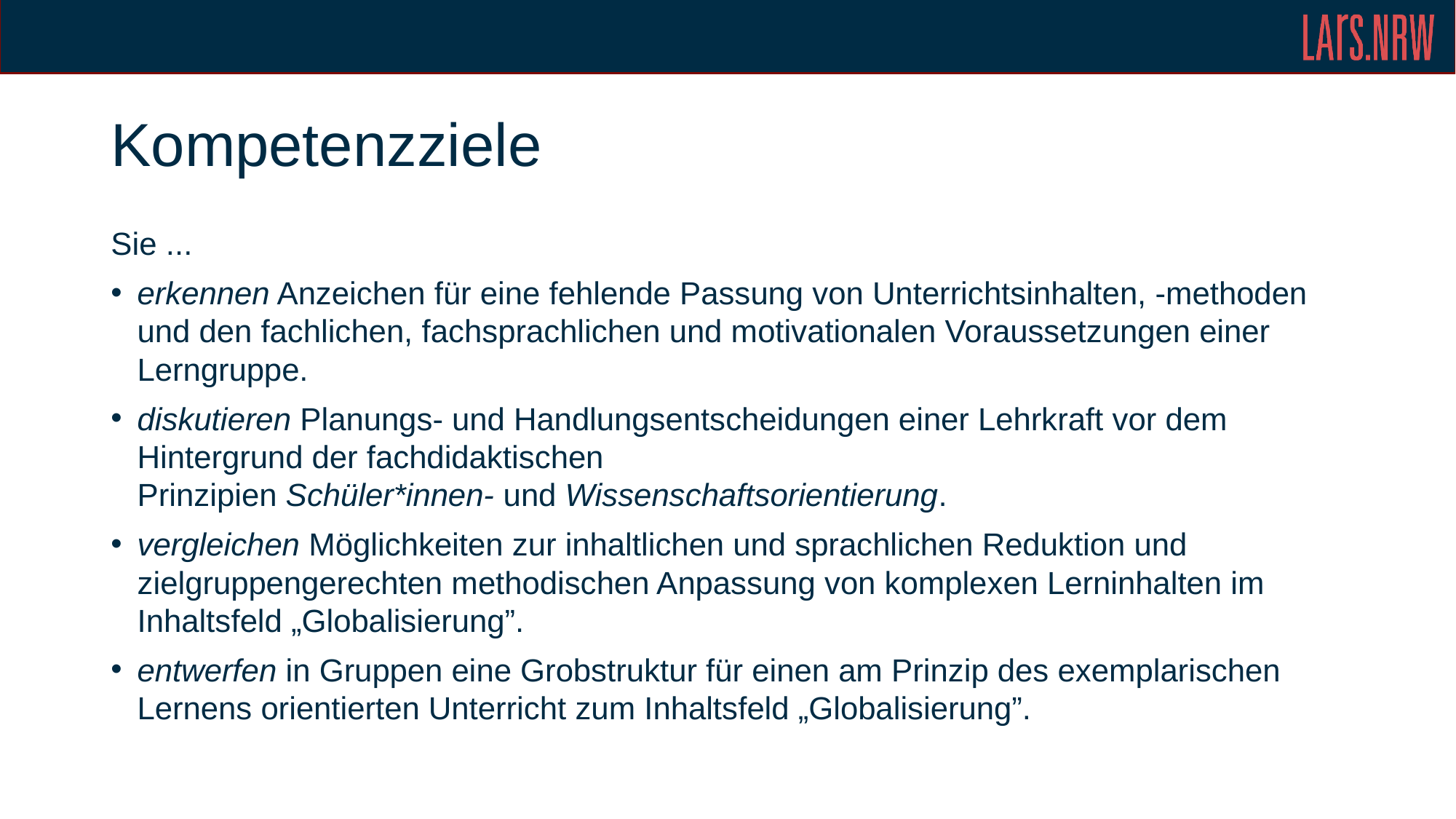

# Kompetenzziele
Sie ...
erkennen Anzeichen für eine fehlende Passung von Unterrichtsinhalten, -methoden und den fachlichen, fachsprachlichen und motivationalen Voraussetzungen einer Lerngruppe.
diskutieren Planungs- und Handlungsentscheidungen einer Lehrkraft vor dem Hintergrund der fachdidaktischen Prinzipien Schüler*innen- und Wissenschaftsorientierung.
vergleichen Möglichkeiten zur inhaltlichen und sprachlichen Reduktion und zielgruppengerechten methodischen Anpassung von komplexen Lerninhalten im Inhaltsfeld „Globalisierung”.
entwerfen in Gruppen eine Grobstruktur für einen am Prinzip des exemplarischen Lernens orientierten Unterricht zum Inhaltsfeld „Globalisierung”.